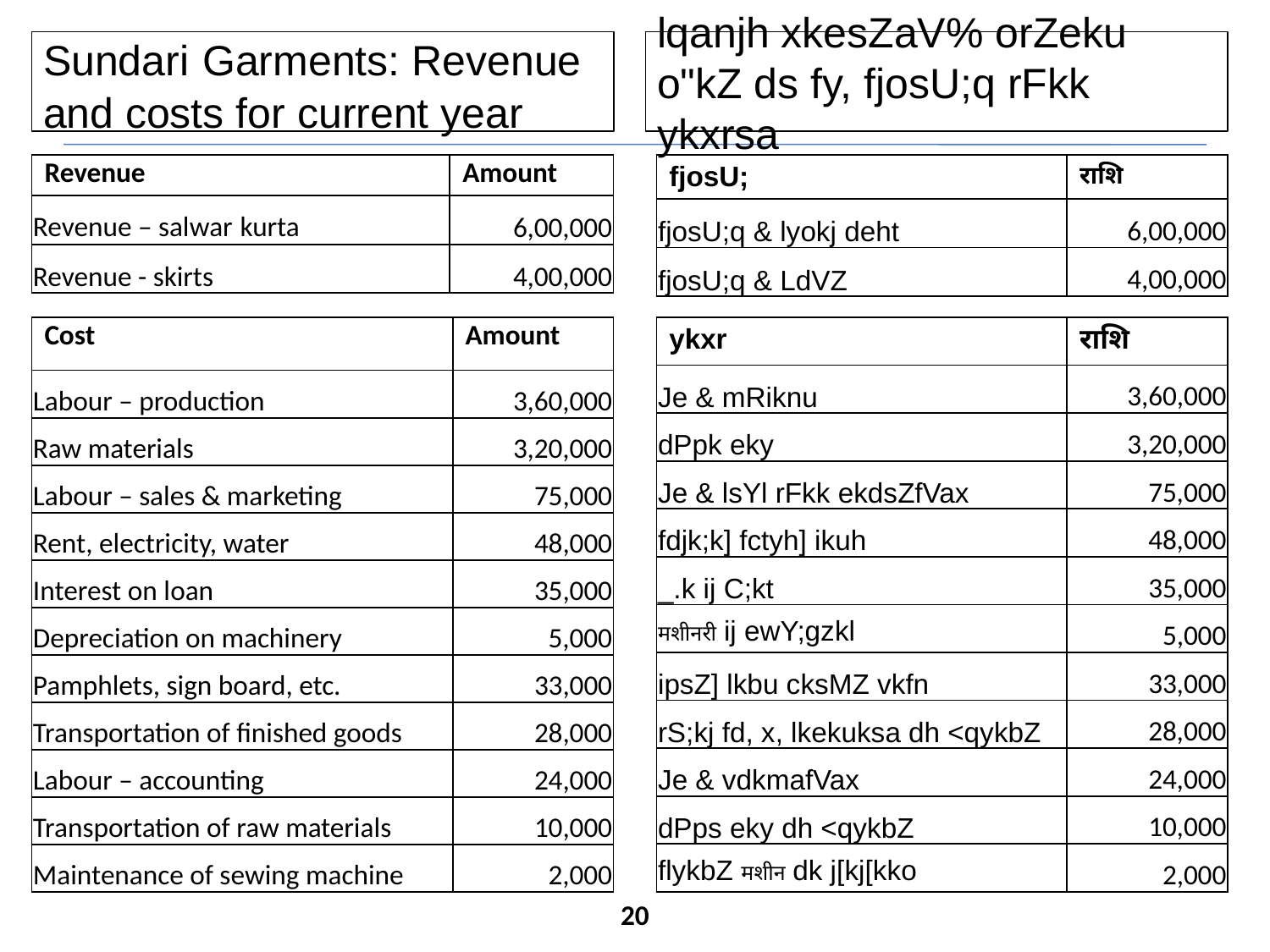

# Sundari Garments: Revenue and costs for current year
lqanjh xkesZaV% orZeku o"kZ ds fy, fjosU;q rFkk ykxrsa
| Revenue | Amount |
| --- | --- |
| Revenue – salwar kurta | 6,00,000 |
| Revenue - skirts | 4,00,000 |
| fjosU; | राशि |
| --- | --- |
| fjosU;q & lyokj deht | 6,00,000 |
| fjosU;q & LdVZ | 4,00,000 |
| Cost | Amount |
| --- | --- |
| Labour – production | 3,60,000 |
| Raw materials | 3,20,000 |
| Labour – sales & marketing | 75,000 |
| Rent, electricity, water | 48,000 |
| Interest on loan | 35,000 |
| Depreciation on machinery | 5,000 |
| Pamphlets, sign board, etc. | 33,000 |
| Transportation of finished goods | 28,000 |
| Labour – accounting | 24,000 |
| Transportation of raw materials | 10,000 |
| Maintenance of sewing machine | 2,000 |
| ykxr | राशि |
| --- | --- |
| Je & mRiknu | 3,60,000 |
| dPpk eky | 3,20,000 |
| Je & lsYl rFkk ekdsZfVax | 75,000 |
| fdjk;k] fctyh] ikuh | 48,000 |
| \_.k ij C;kt | 35,000 |
| मशीनरी ij ewY;gzkl | 5,000 |
| ipsZ] lkbu cksMZ vkfn | 33,000 |
| rS;kj fd, x, lkekuksa dh <qykbZ | 28,000 |
| Je & vdkmafVax | 24,000 |
| dPps eky dh <qykbZ | 10,000 |
| flykbZ मशीन dk j[kj[kko | 2,000 |
20